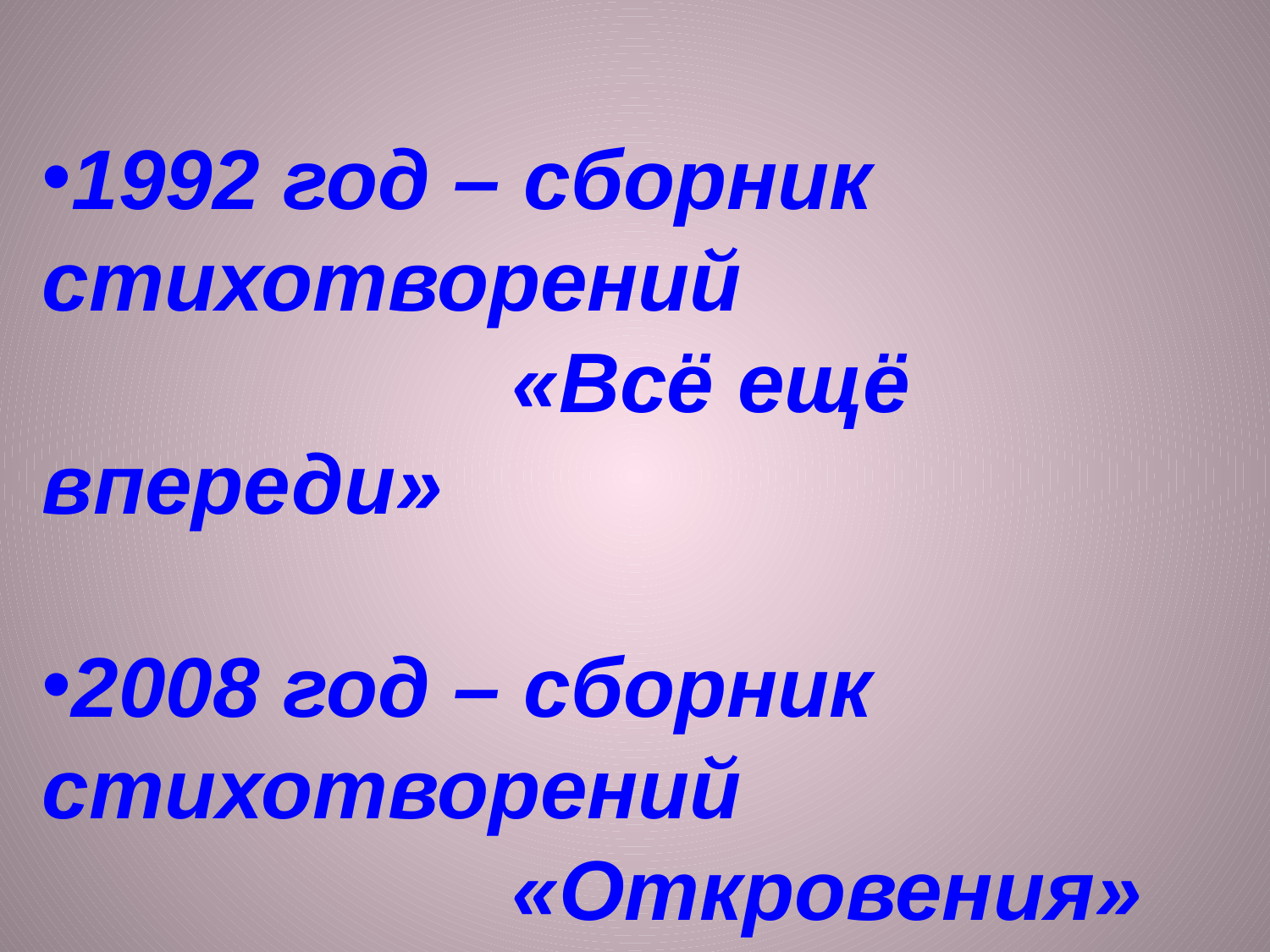

1992 год – сборник стихотворений
                    «Всё ещё впереди»

2008 год – сборник стихотворений
                    «Откровения»
                 - диск  с авторскими
                    песнями